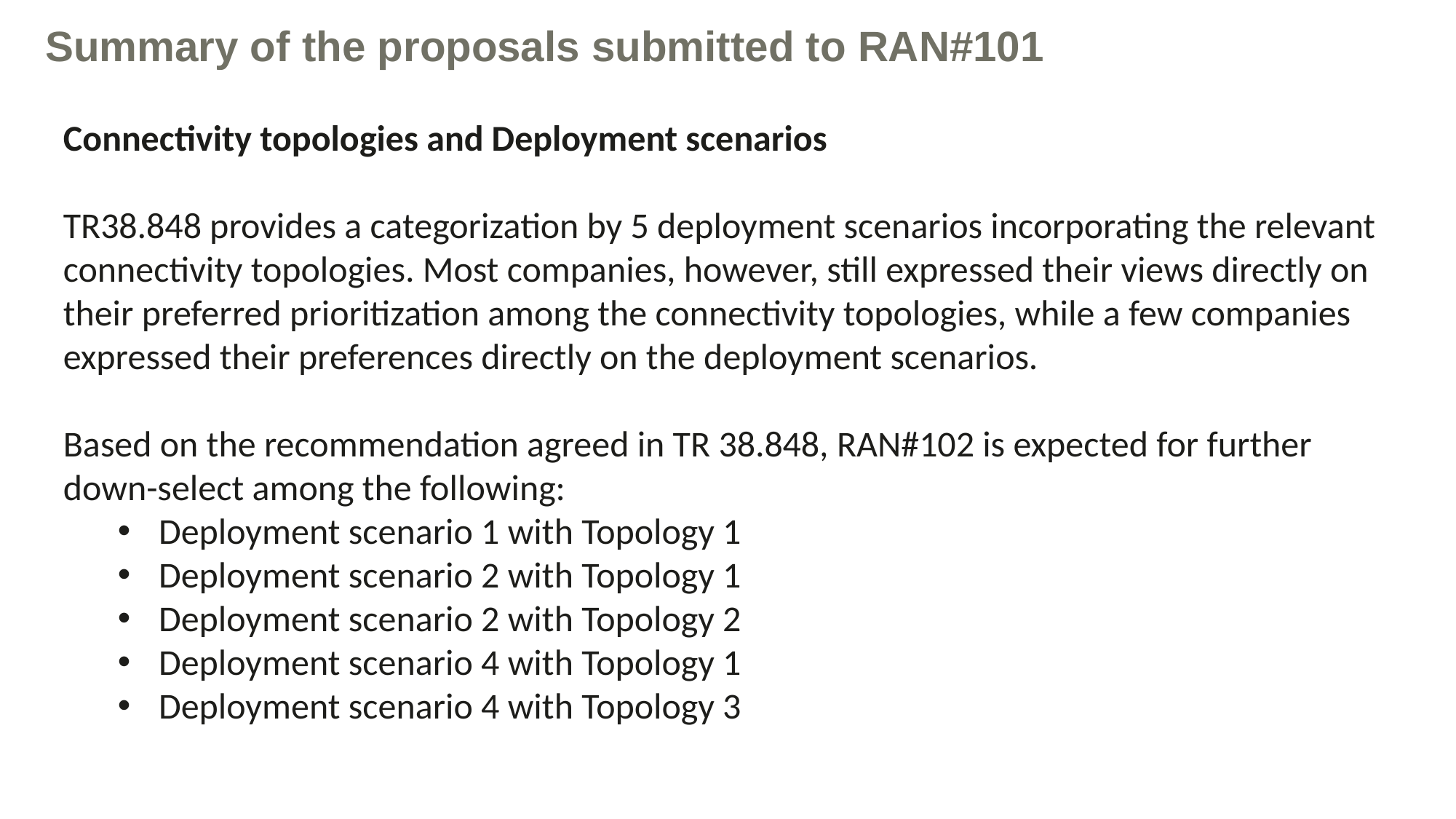

Summary of the proposals submitted to RAN#101
Connectivity topologies and Deployment scenarios

TR38.848 provides a categorization by 5 deployment scenarios incorporating the relevant connectivity topologies. Most companies, however, still expressed their views directly on their preferred prioritization among the connectivity topologies, while a few companies expressed their preferences directly on the deployment scenarios.

Based on the recommendation agreed in TR 38.848, RAN#102 is expected for further down-select among the following:
Deployment scenario 1 with Topology 1
Deployment scenario 2 with Topology 1
Deployment scenario 2 with Topology 2
Deployment scenario 4 with Topology 1
Deployment scenario 4 with Topology 3